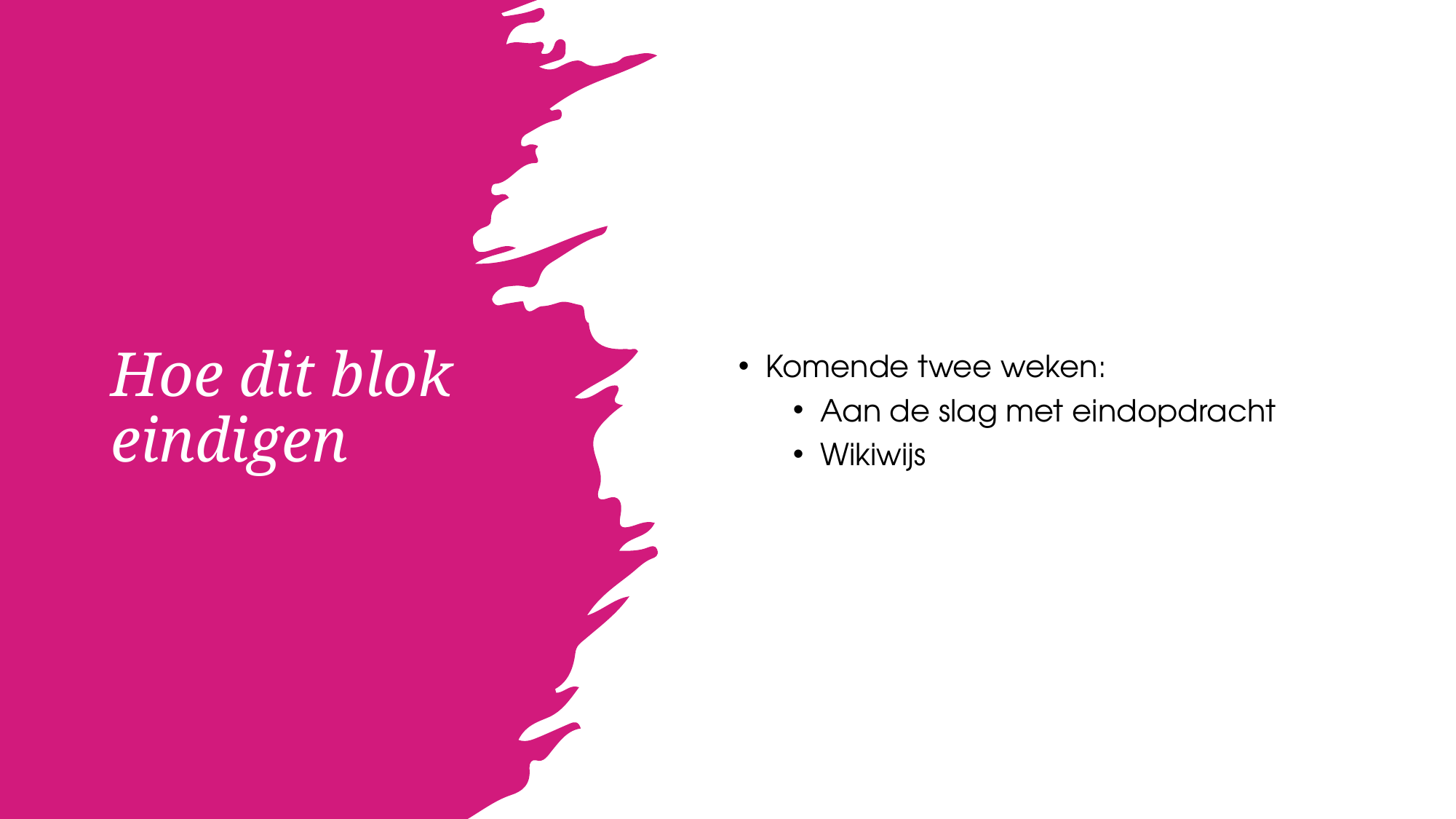

# Hoe dit blok eindigen
Komende twee weken:
Aan de slag met eindopdracht
Wikiwijs